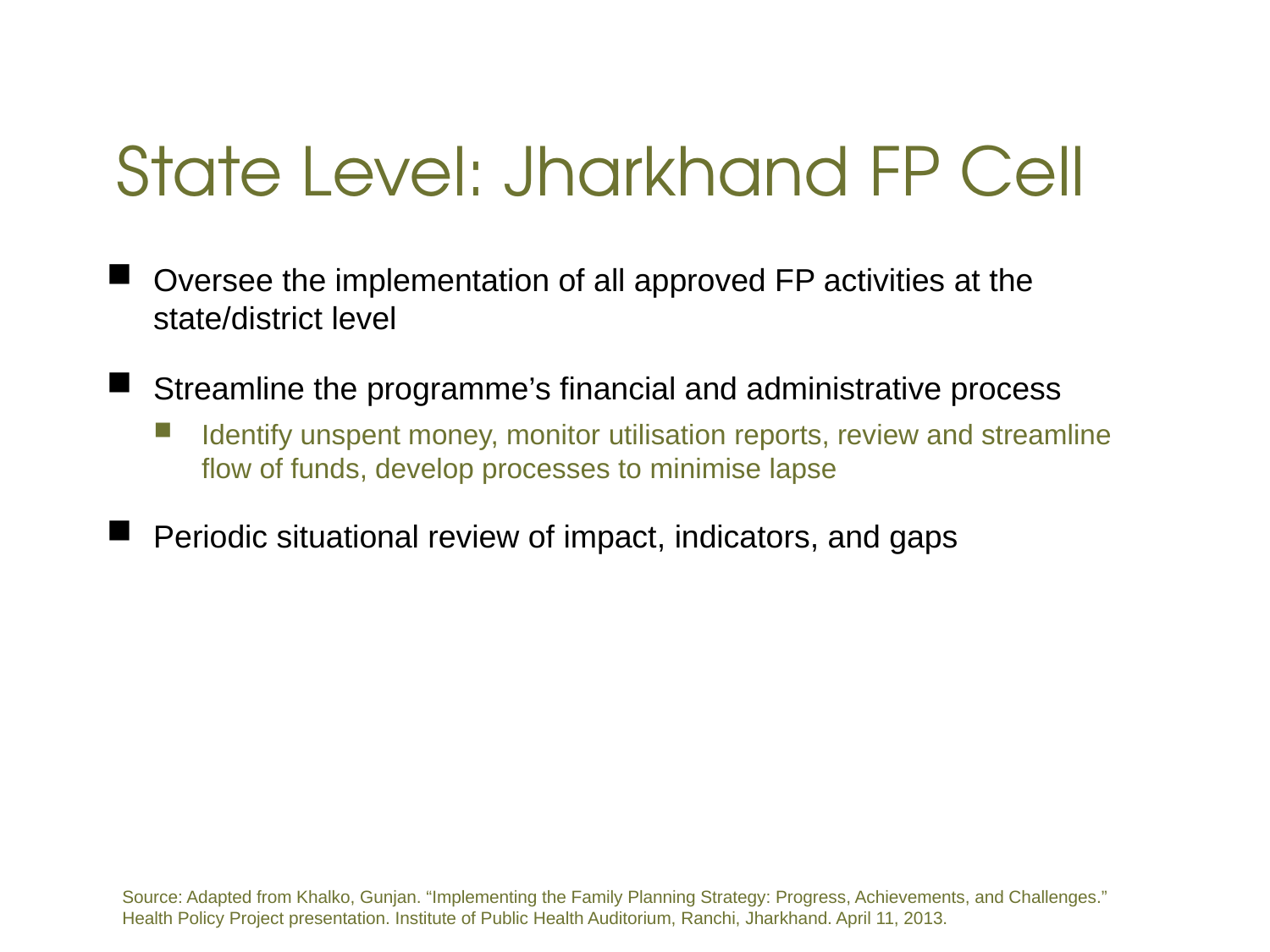

# State Level: Jharkhand FP Cell
Oversee the implementation of all approved FP activities at the state/district level
Streamline the programme’s financial and administrative process
Identify unspent money, monitor utilisation reports, review and streamline flow of funds, develop processes to minimise lapse
Periodic situational review of impact, indicators, and gaps

Source: Adapted from Khalko, Gunjan. “Implementing the Family Planning Strategy: Progress, Achievements, and Challenges.” Health Policy Project presentation. Institute of Public Health Auditorium, Ranchi, Jharkhand. April 11, 2013.